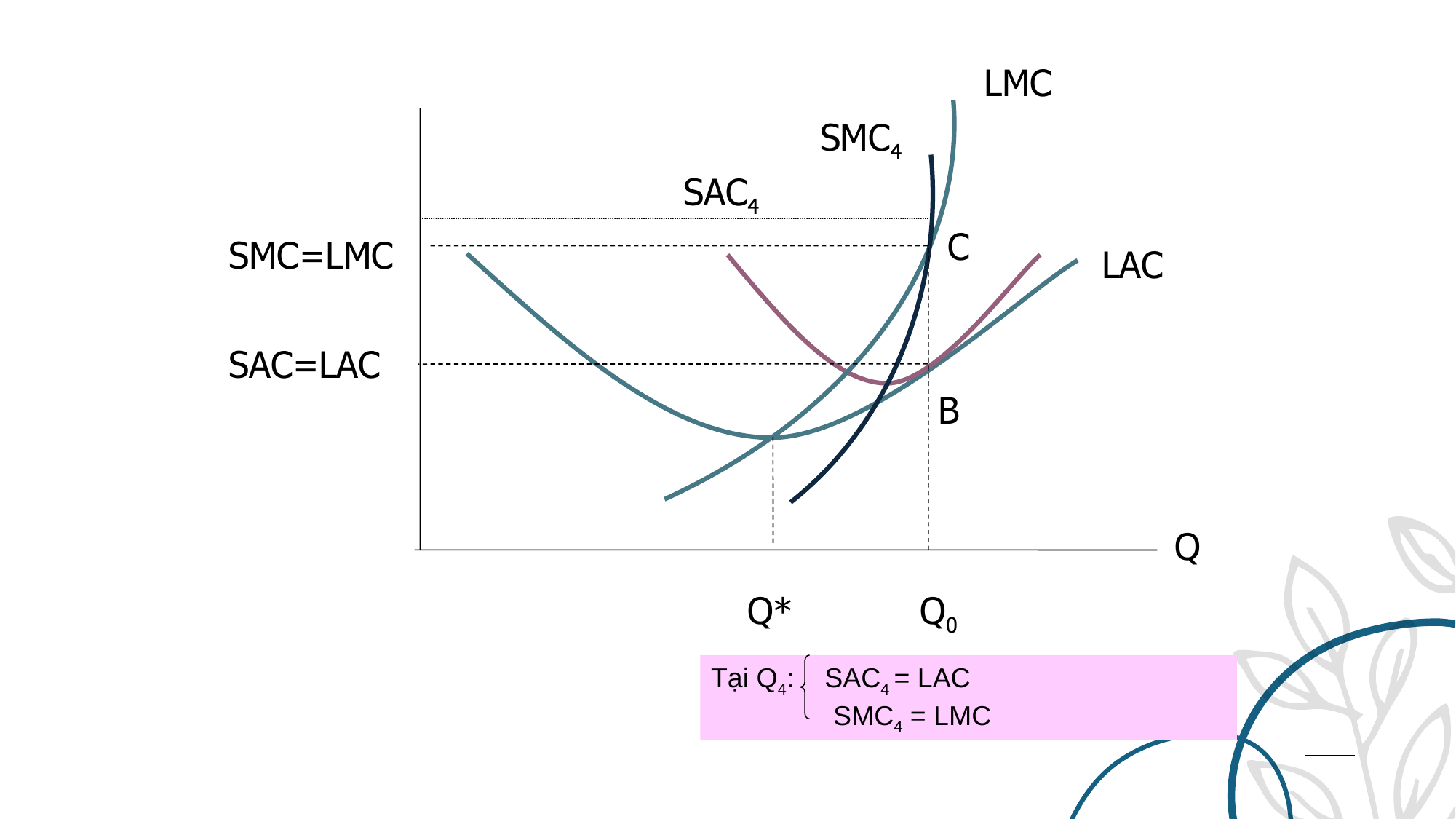

LMC

SMC4

SAC4

C
SMC=LMC
LAC

SAC=LAC

B

Q

Q*
Q0
Tại Q4:    SAC4 = LAC
                SMC4 = LMC